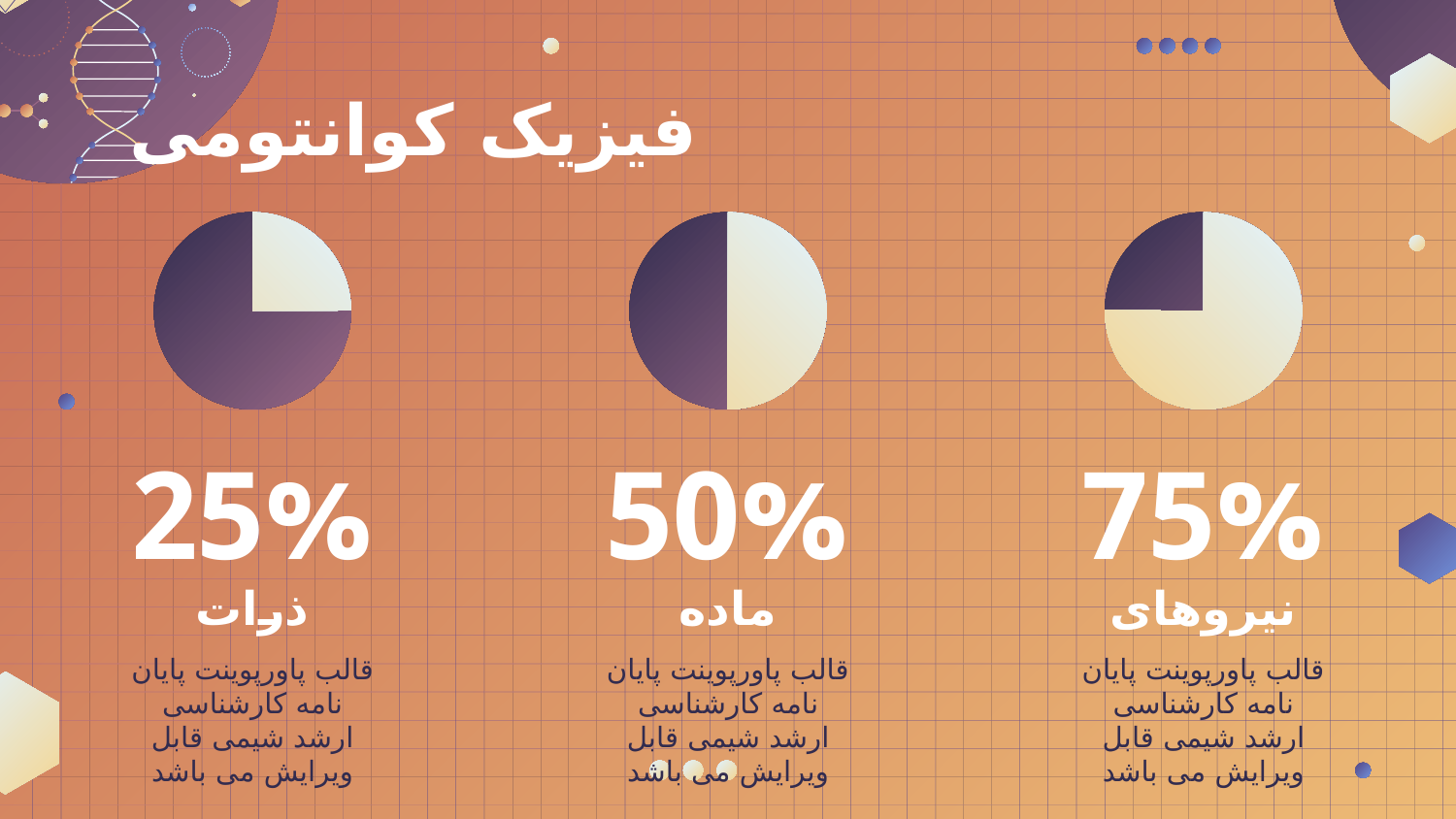

فیزیک کوانتومی

# 25%
75%
50%
ذرات
ماده
نیروهای
قالب پاورپوینت پایان نامه کارشناسی ارشد شیمی قابل ویرایش می باشد
قالب پاورپوینت پایان نامه کارشناسی ارشد شیمی قابل ویرایش می باشد
قالب پاورپوینت پایان نامه کارشناسی ارشد شیمی قابل ویرایش می باشد